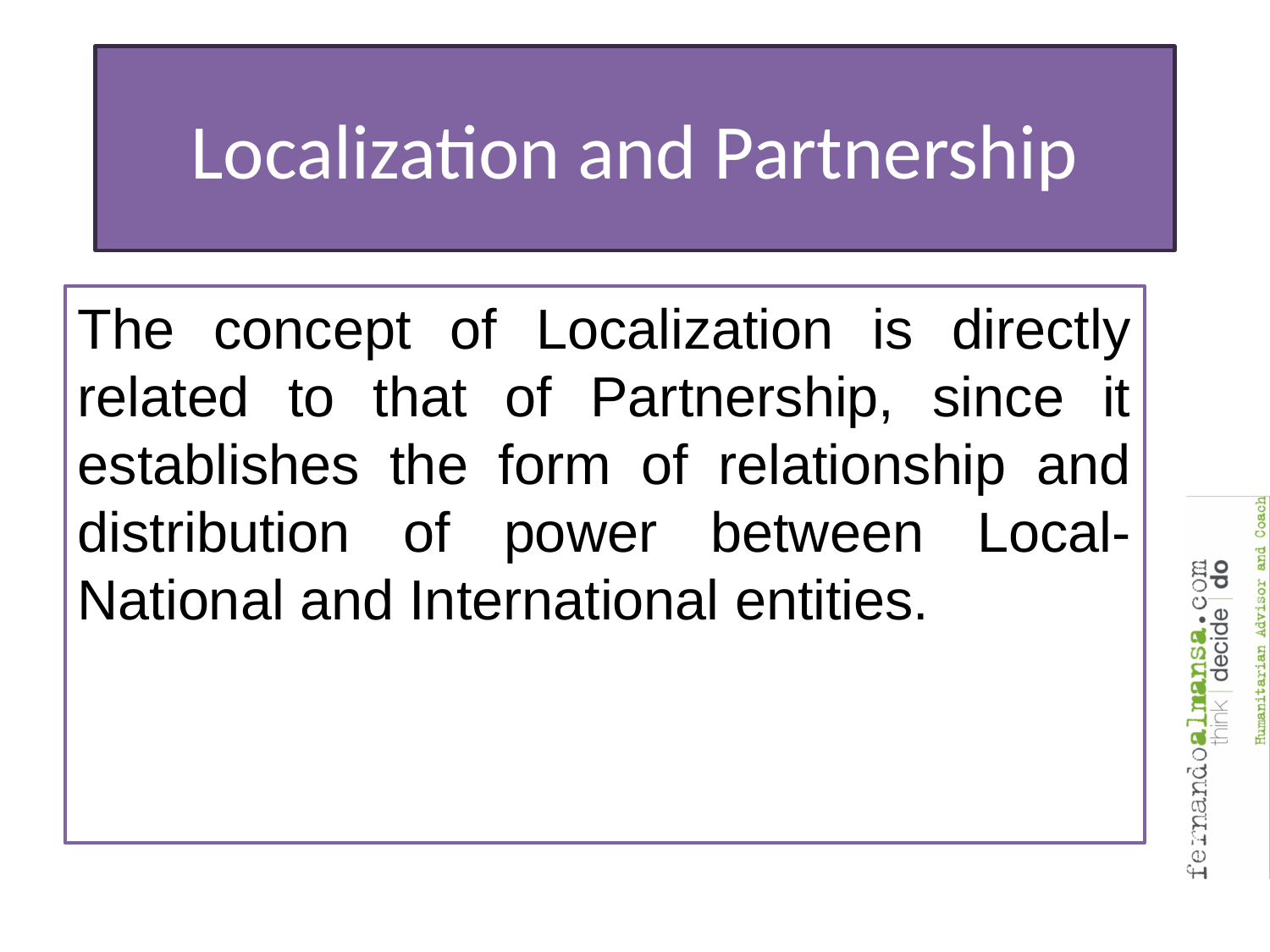

# Localization and Partnership
The concept of Localization is directly related to that of Partnership, since it establishes the form of relationship and distribution of power between Local-National and International entities.